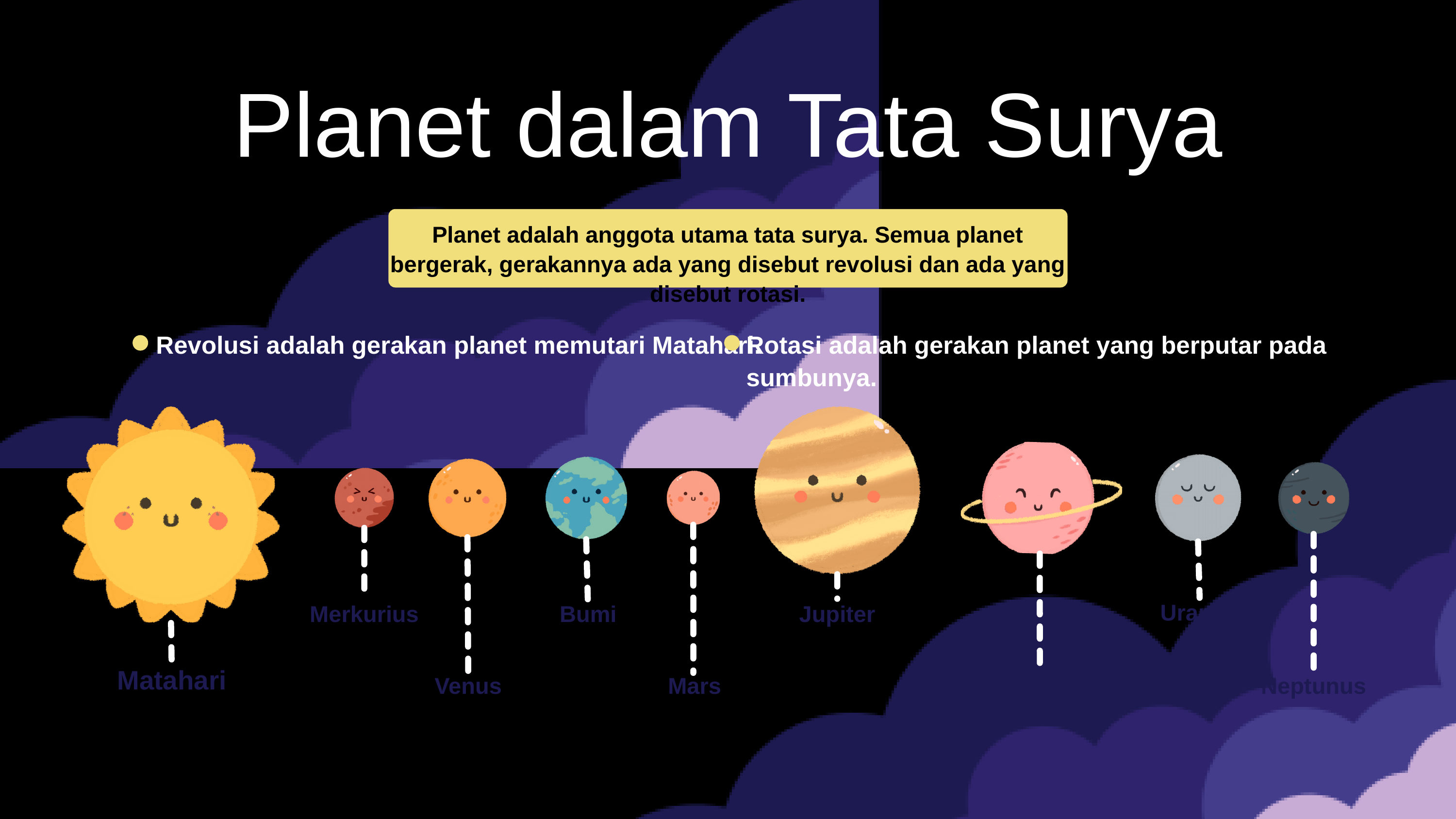

Planet dalam Tata Surya

Planet adalah anggota utama tata surya. Semua planet bergerak, gerakannya ada yang disebut revolusi dan ada yang disebut rotasi.
Revolusi adalah gerakan planet memutari Matahari.
Rotasi adalah gerakan planet yang berputar pada sumbunya.

Uranus
Merkurius
Bumi
Jupiter

Matahari
Saturnus
Mars
Neptunus
Venus